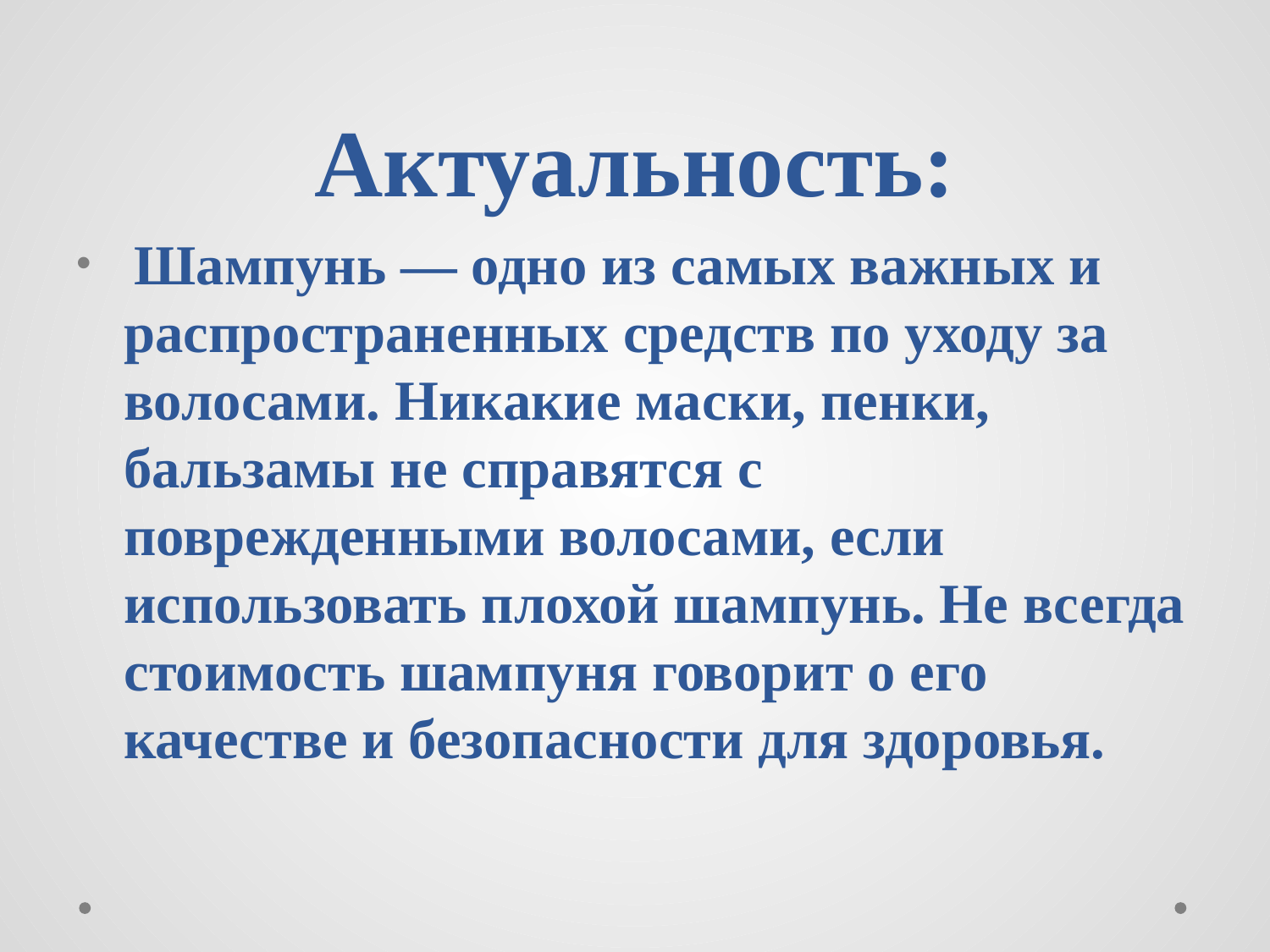

# Актуальность:
 Шампунь — одно из самых важных и распространенных средств по уходу за волосами. Никакие маски, пенки, бальзамы не справятся с поврежденными волосами, если использовать плохой шампунь. Не всегда стоимость шампуня говорит о его качестве и безопасности для здоровья.